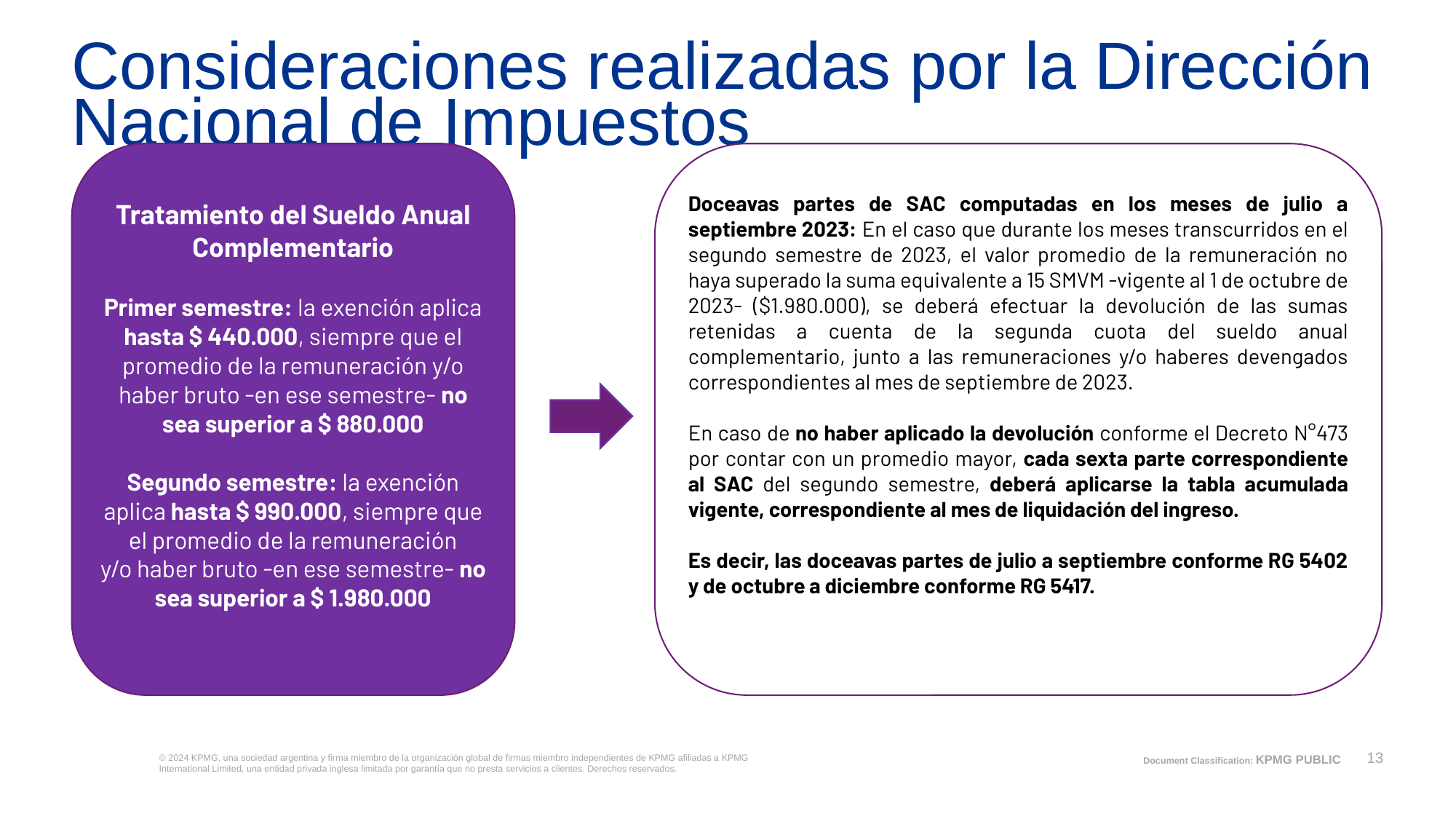

Consideraciones realizadas por la Dirección Nacional de Impuestos
Tratamiento del Sueldo Anual Complementario

Primer semestre: la exención aplica hasta $ 440.000, siempre que el promedio de la remuneración y/o
haber bruto -en ese semestre- no sea superior a $ 880.000

Segundo semestre: la exención aplica hasta $ 990.000, siempre que el promedio de la remuneración
y/o haber bruto -en ese semestre- no sea superior a $ 1.980.000

Doceavas partes de SAC computadas en los meses de julio a septiembre 2023: En el caso que durante los meses transcurridos en el segundo semestre de 2023, el valor promedio de la remuneración no haya superado la suma equivalente a 15 SMVM -vigente al 1 de octubre de 2023- ($1.980.000), se deberá efectuar la devolución de las sumas retenidas a cuenta de la segunda cuota del sueldo anual complementario, junto a las remuneraciones y/o haberes devengados correspondientes al mes de septiembre de 2023.

En caso de no haber aplicado la devolución conforme el Decreto N°473 por contar con un promedio mayor, cada sexta parte correspondiente al SAC del segundo semestre, deberá aplicarse la tabla acumulada vigente, correspondiente al mes de liquidación del ingreso.

Es decir, las doceavas partes de julio a septiembre conforme RG 5402 y de octubre a diciembre conforme RG 5417.